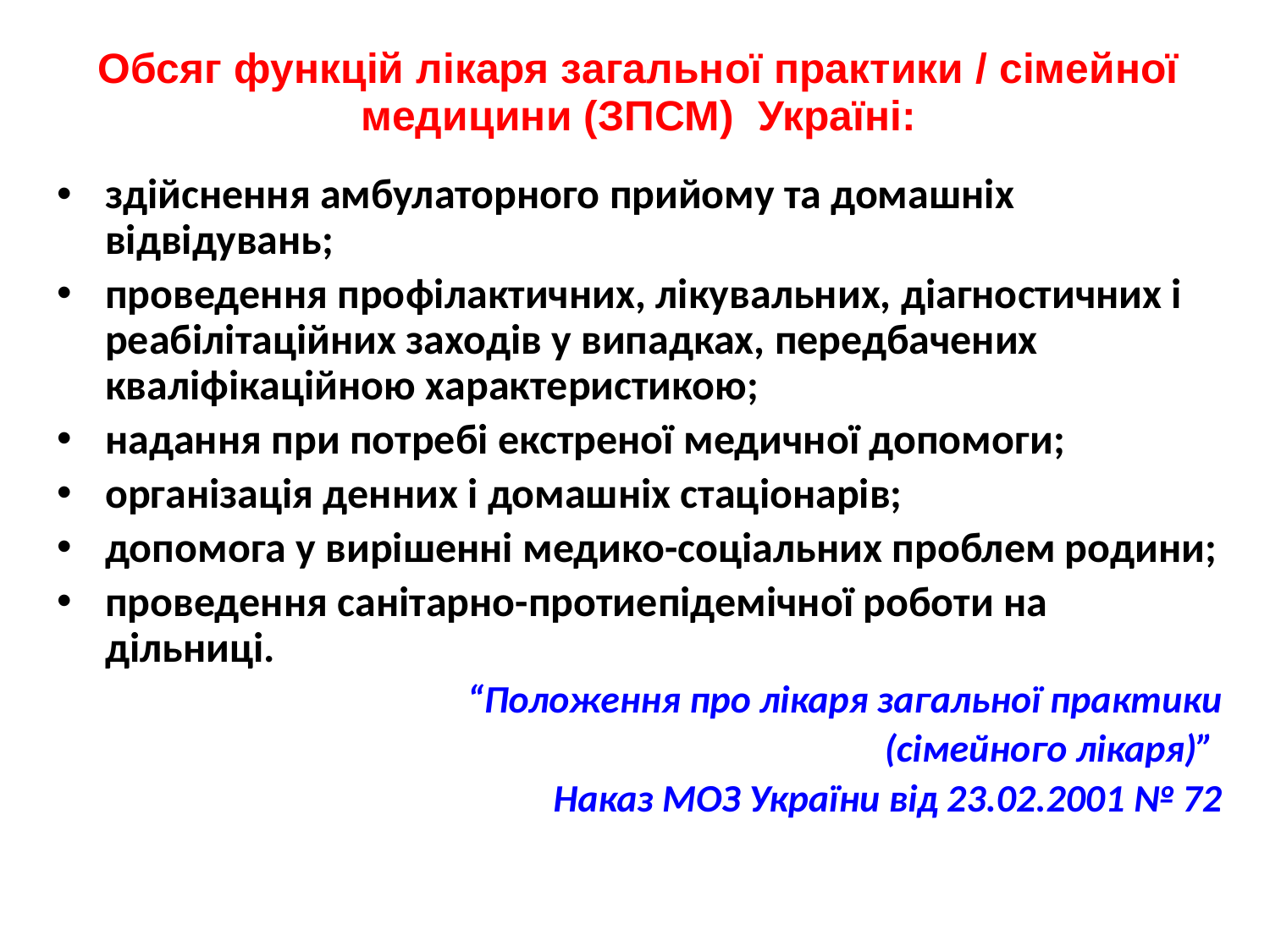

Обсяг функцій лікаря загальної практики / сімейної медицини (ЗПСМ)  Україні:
здійснення амбулаторного прийому та домашніх відвідувань;
проведення профілактичних, лікувальних, діагностичних і реабілітаційних заходів у випадках, передбачених кваліфікаційною характеристикою;
надання при потребі екстреної медичної допомоги;
організація денних і домашніх стаціонарів;
допомога у вирішенні медико-соціальних проблем родини;
проведення санітарно-протиепідемічної роботи на дільниці.
“Положення про лікаря загальної практики
 (сімейного лікаря)”
Наказ МОЗ України від 23.02.2001 № 72